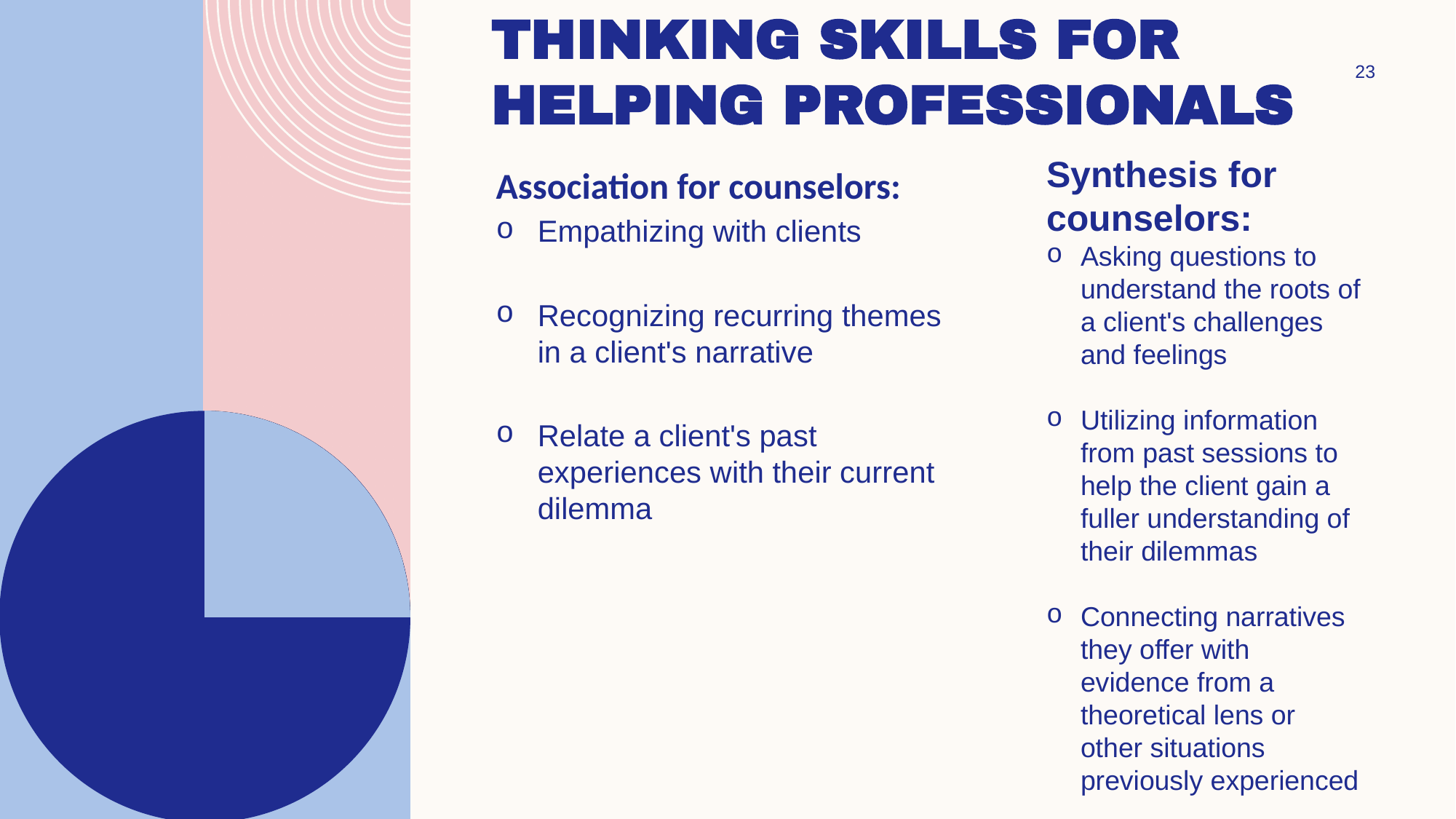

# Thinking Skills for Helping Professionals
23

Synthesis for counselors:
Asking questions to understand the roots of a client's challenges and feelings

Utilizing information from past sessions to help the client gain a fuller understanding of their dilemmas

Connecting narratives they offer with evidence from a theoretical lens or other situations previously experienced
Association for counselors:
Empathizing with clients

Recognizing recurring themes in a client's narrative

Relate a client's past experiences with their current dilemma